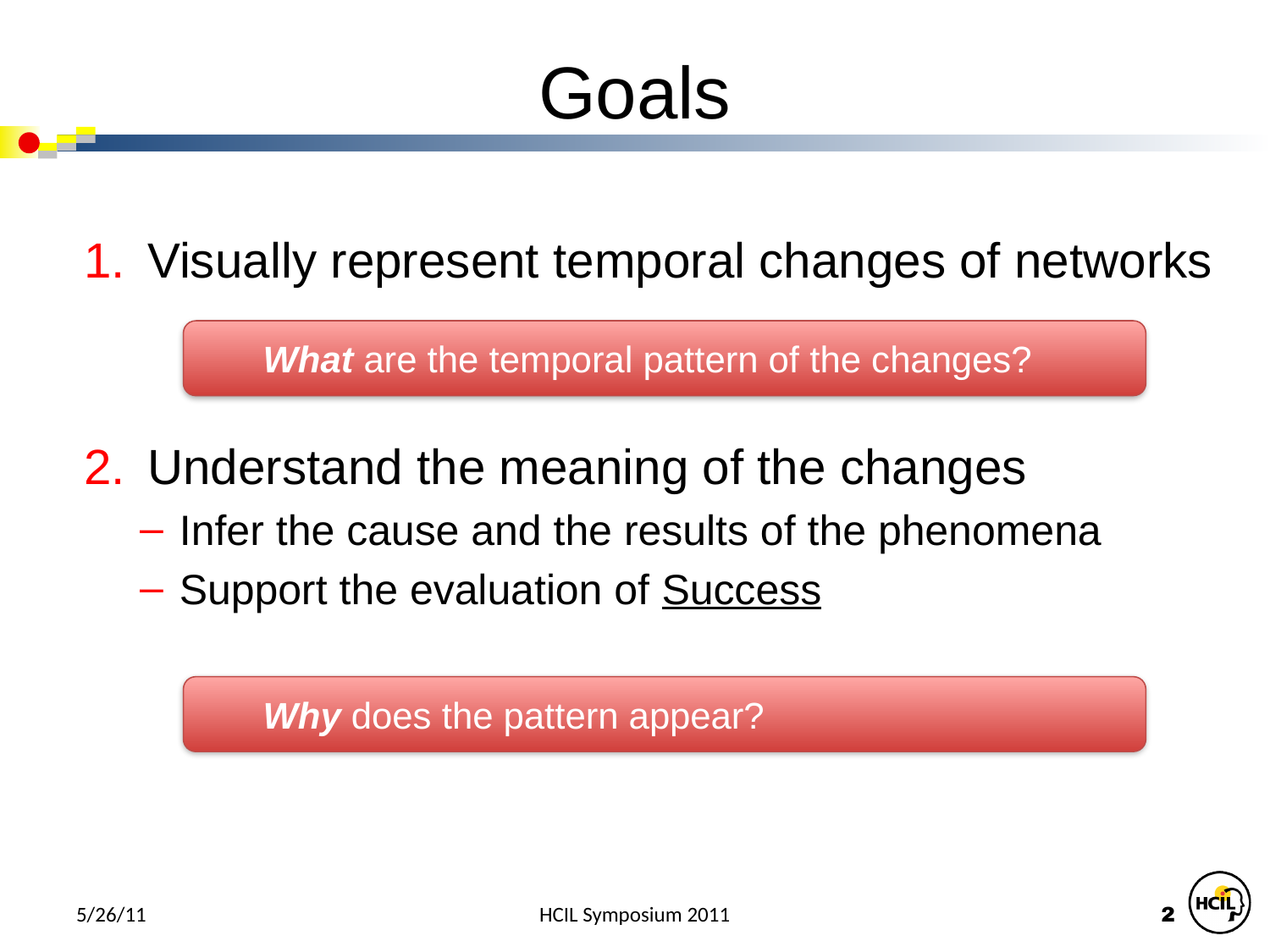

# Goals
Visually represent temporal changes of networks

Understand the meaning of the changes
Infer the cause and the results of the phenomena
Support the evaluation of Success
What are the temporal pattern of the changes?
Why does the pattern appear?
5/26/11
HCIL Symposium 2011
2